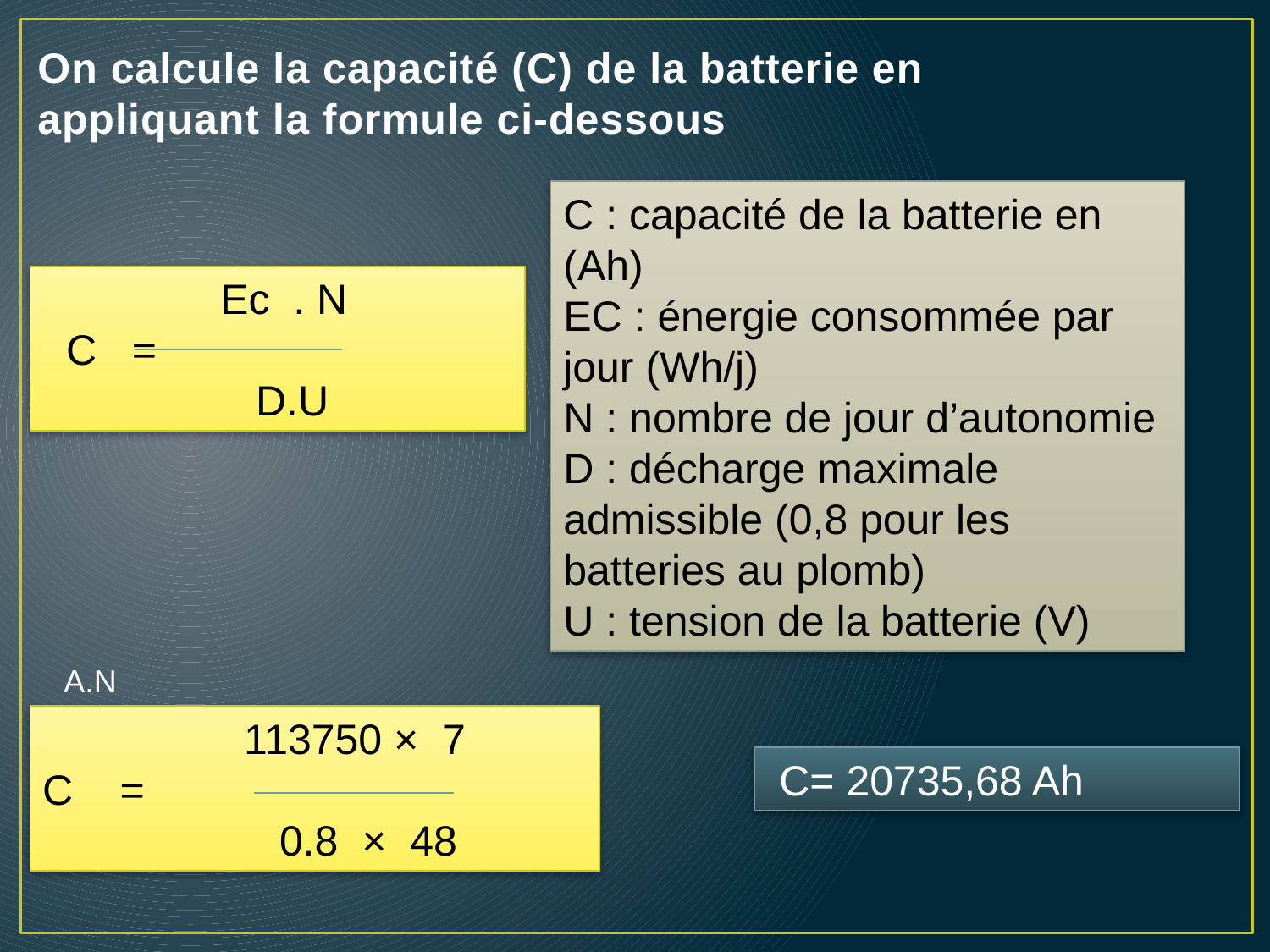

# On calcule la capacité (C) de la batterie en appliquant la formule ci-dessous
C : capacité de la batterie en (Ah)
EC : énergie consommée par jour (Wh/j)
N : nombre de jour d’autonomie
D : décharge maximale admissible (0,8 pour les batteries au plomb)
U : tension de la batterie (V)
               Ec  . N
  C   =
                  D.U
A.N
                 113750 ×  7
C    =
                    0.8  ×  48
 C= 20735,68 Ah